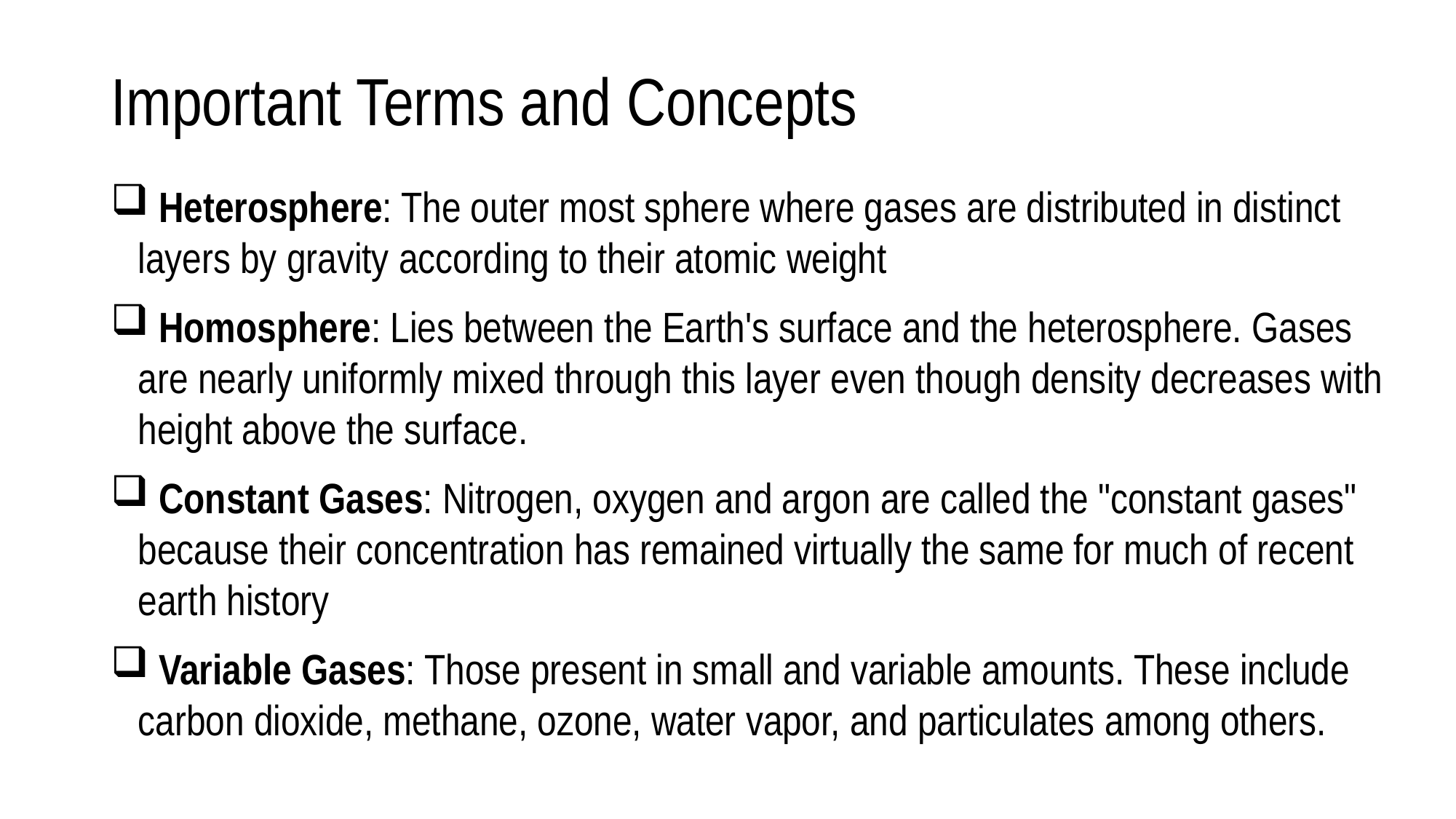

# Important Terms and Concepts
 Heterosphere: The outer most sphere where gases are distributed in distinct layers by gravity according to their atomic weight
 Homosphere: Lies between the Earth's surface and the heterosphere. Gases are nearly uniformly mixed through this layer even though density decreases with height above the surface.
 Constant Gases: Nitrogen, oxygen and argon are called the "constant gases" because their concentration has remained virtually the same for much of recent earth history
 Variable Gases: Those present in small and variable amounts. These include carbon dioxide, methane, ozone, water vapor, and particulates among others.